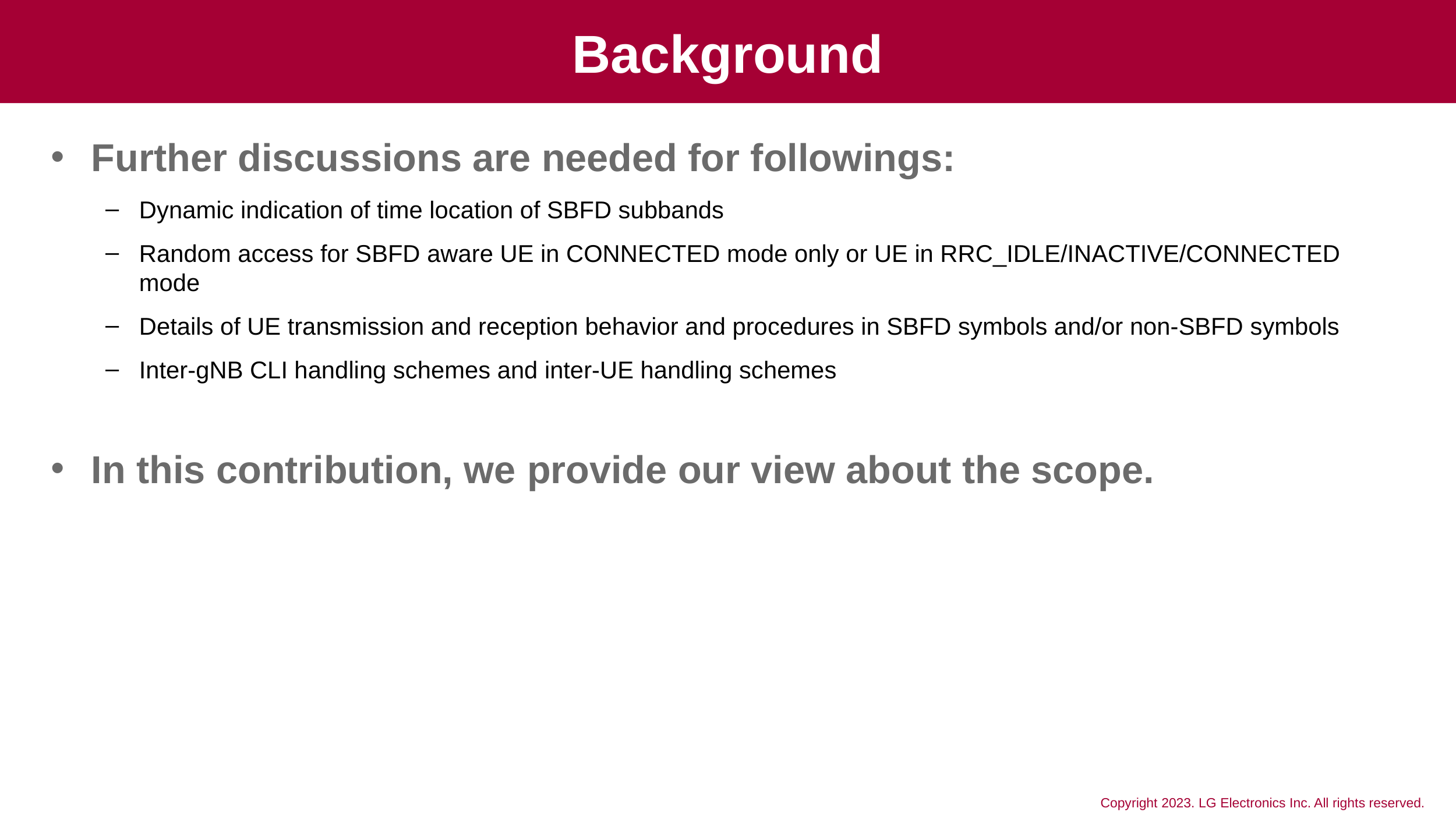

# Background
Further discussions are needed for followings:
Dynamic indication of time location of SBFD subbands
Random access for SBFD aware UE in CONNECTED mode only or UE in RRC_IDLE/INACTIVE/CONNECTED mode
Details of UE transmission and reception behavior and procedures in SBFD symbols and/or non-SBFD symbols
Inter-gNB CLI handling schemes and inter-UE handling schemes

In this contribution, we provide our view about the scope.